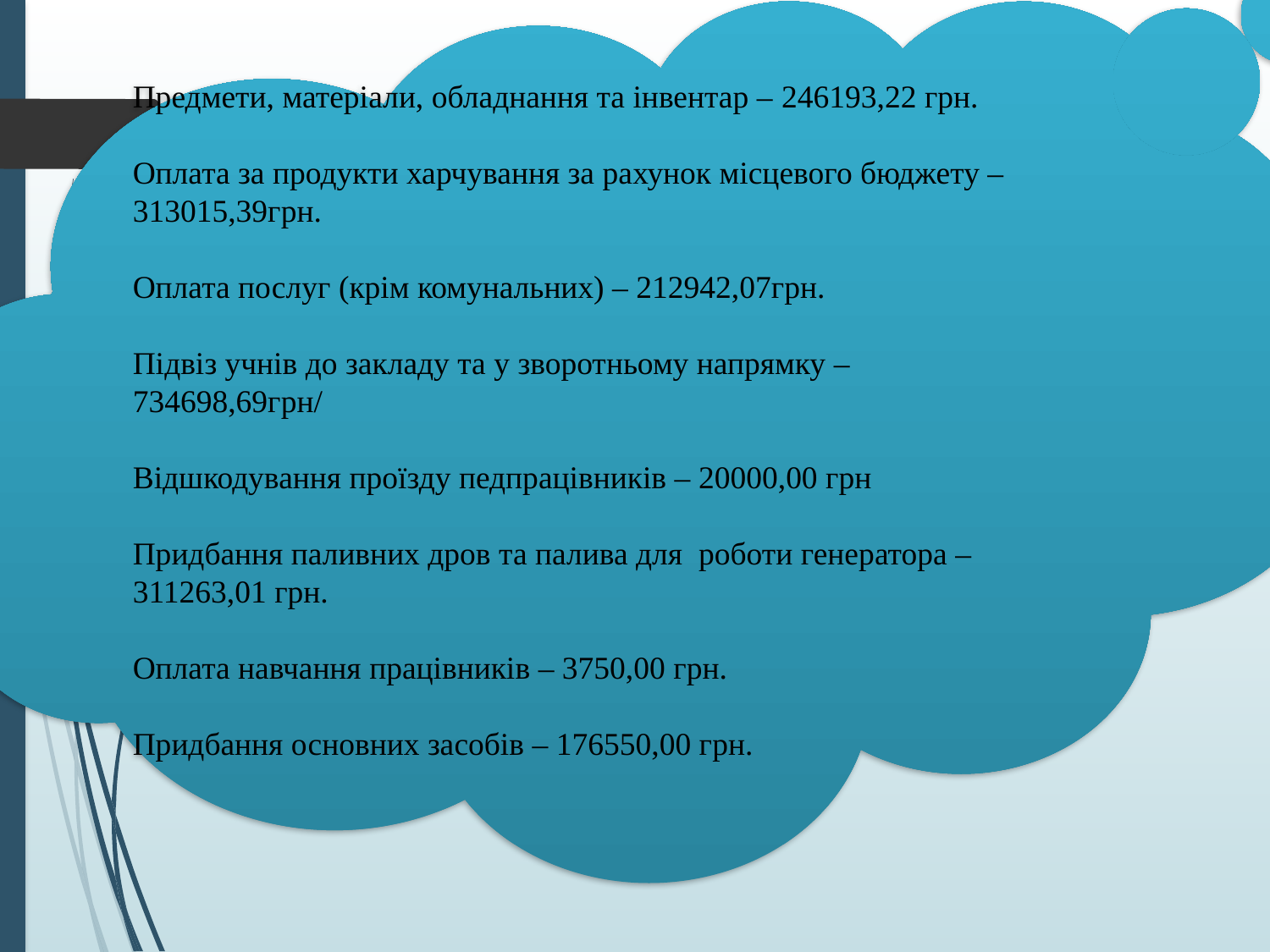

Предмети, матеріали, обладнання та інвентар – 246193,22 грн.

Оплата за продукти харчування за рахунок місцевого бюджету – 313015,39грн.

Оплата послуг (крім комунальних) – 212942,07грн.

Підвіз учнів до закладу та у зворотньому напрямку – 734698,69грн/

Відшкодування проїзду педпрацівників – 20000,00 грн

Придбання паливних дров та палива для  роботи генератора – 311263,01 грн.

Оплата навчання працівників – 3750,00 грн.

Придбання основних засобів – 176550,00 грн.